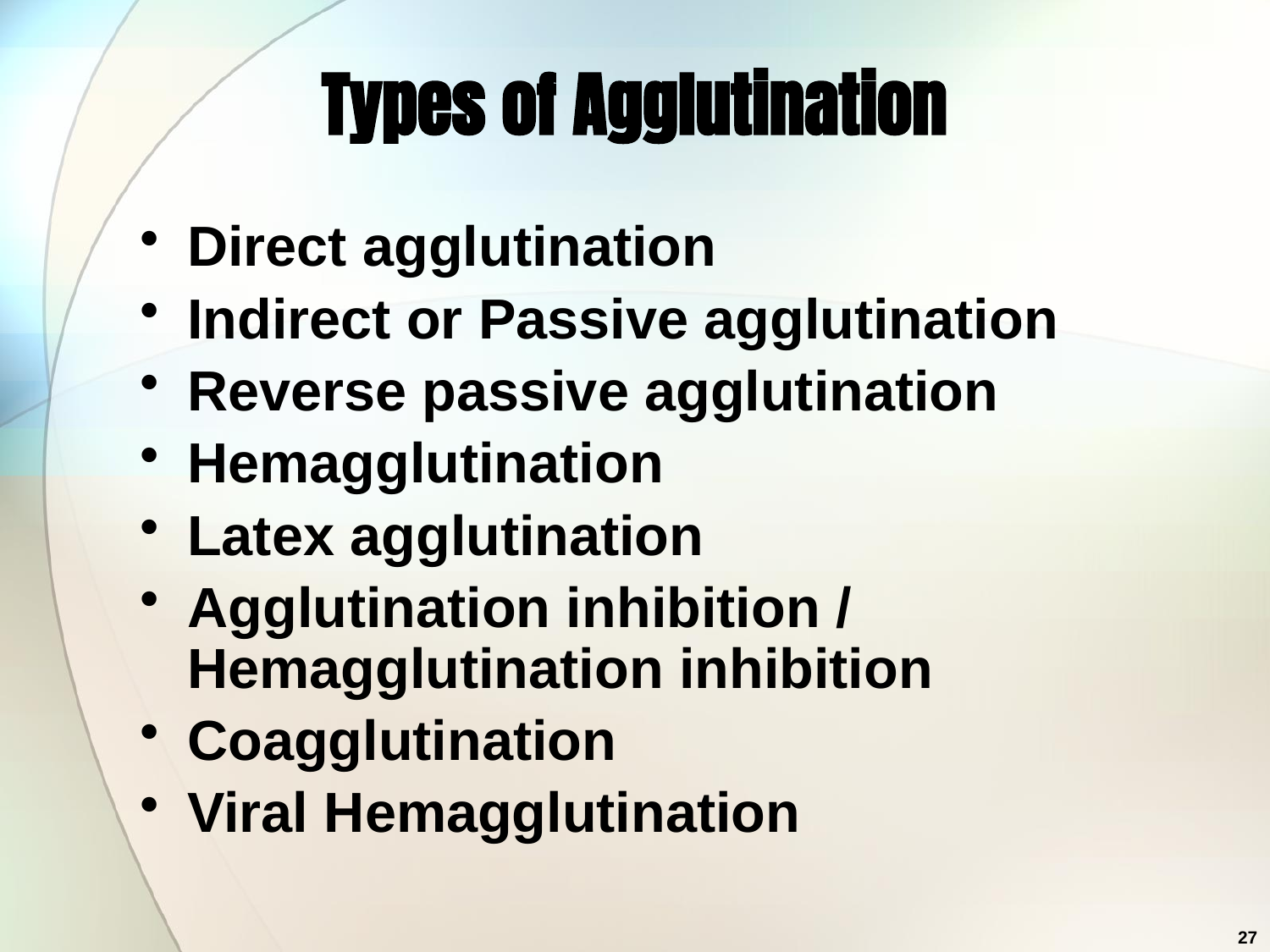

# Types of Agglutination
Direct agglutination
Indirect or Passive agglutination
Reverse passive agglutination
Hemagglutination
Latex agglutination
Agglutination inhibition / Hemagglutination inhibition
Coagglutination
Viral Hemagglutination
27